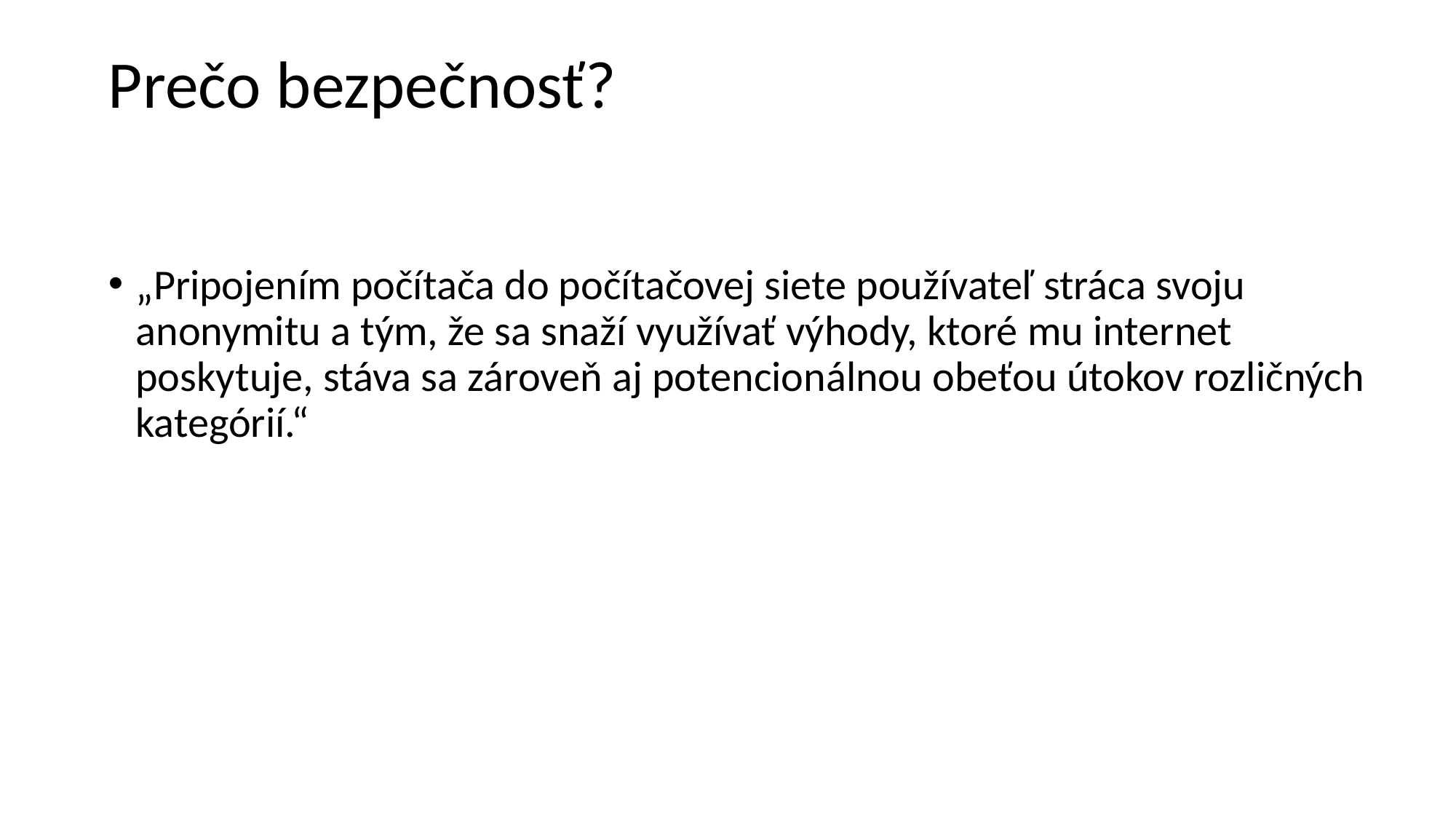

# Prečo bezpečnosť?

„Pripojením počítača do počítačovej siete používateľ stráca svoju anonymitu a tým, že sa snaží využívať výhody, ktoré mu internet poskytuje, stáva sa zároveň aj potencionálnou obeťou útokov rozličných kategórií.“